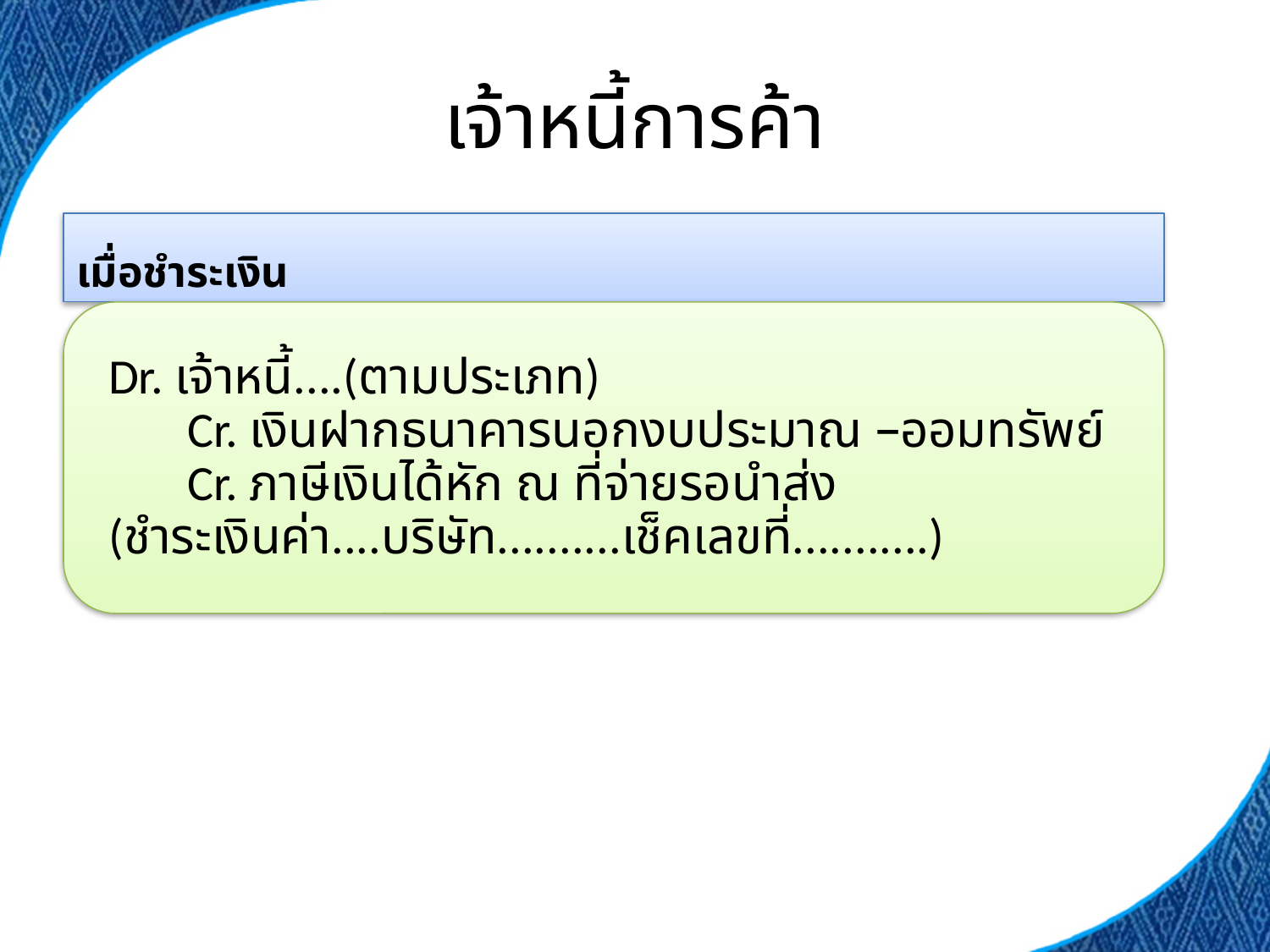

# เจ้าหนี้การค้า
เมื่อชำระเงิน
Dr. เจ้าหนี้....(ตามประเภท)
       Cr. เงินฝากธนาคารนอกงบประมาณ –ออมทรัพย์
       Cr. ภาษีเงินได้หัก ณ ที่จ่ายรอนำส่ง
(ชำระเงินค่า....บริษัท..........เช็คเลขที่...........)